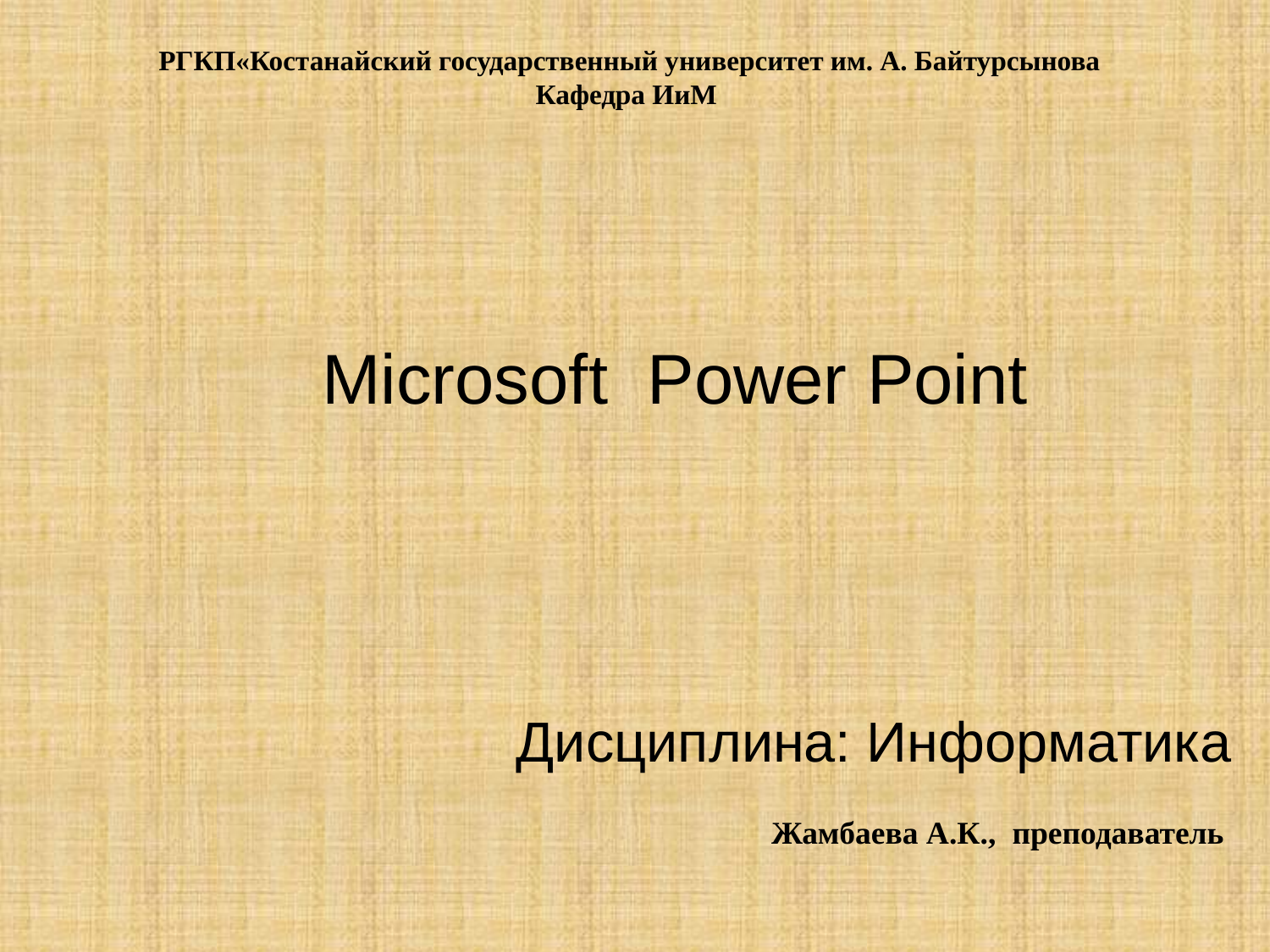

РГКП«Костанайский государственный университет им. А. Байтурсынова
Кафедра ИиМ
# Microsoft  Power Point
Дисциплина: Информатика
Жамбаева А.К.,  преподаватель